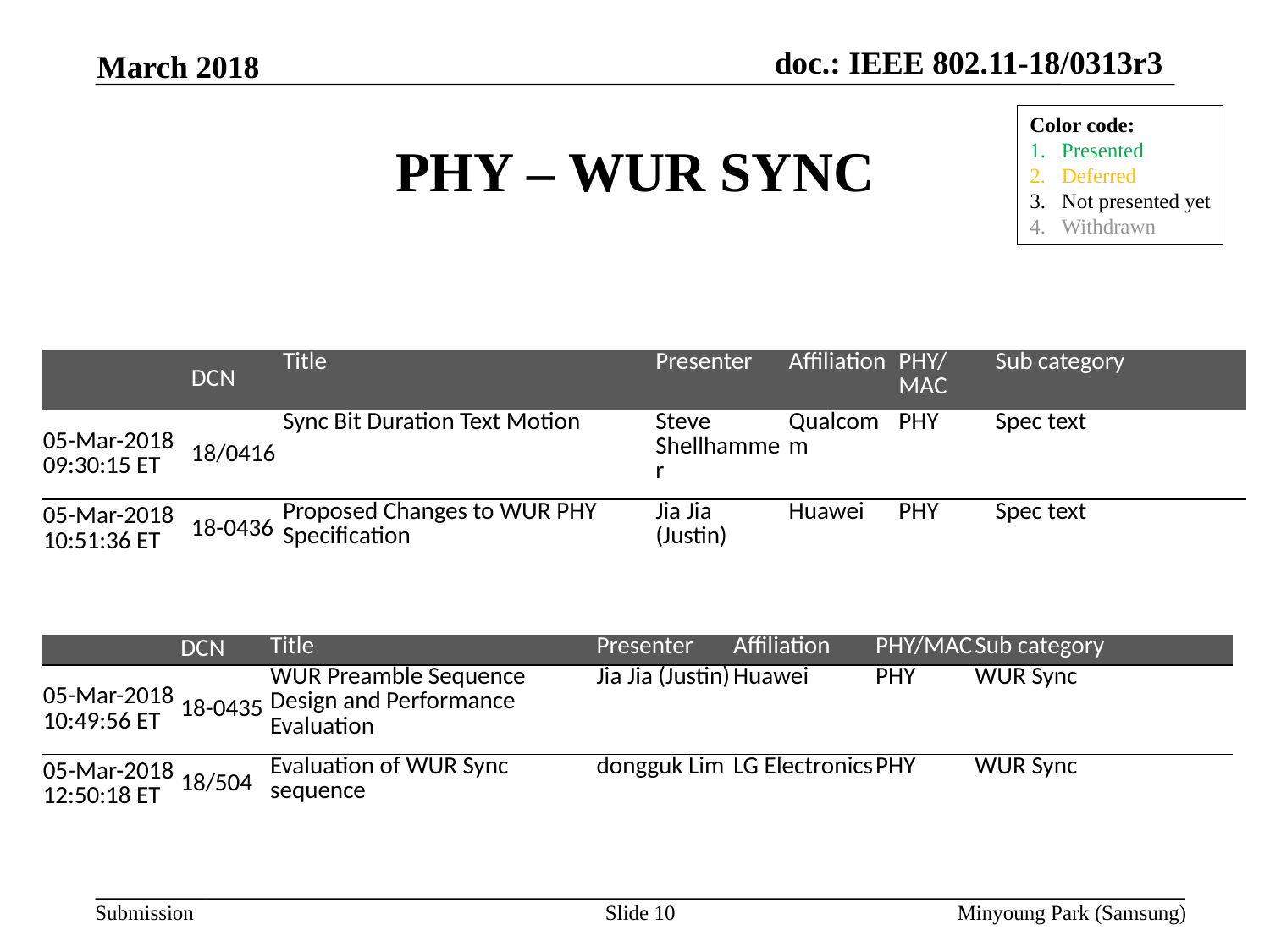

March 2018
# PHY – WUR SYNC
Color code:
Presented
Deferred
Not presented yet
Withdrawn
|  | DCN | Title | Presenter | Affiliation | PHY/MAC | Sub category |
| --- | --- | --- | --- | --- | --- | --- |
| 05-Mar-2018 09:30:15 ET | 18/0416 | Sync Bit Duration Text Motion | Steve Shellhammer | Qualcomm | PHY | Spec text |
| 05-Mar-2018 10:51:36 ET | 18-0436 | Proposed Changes to WUR PHY Specification | Jia Jia (Justin) | Huawei | PHY | Spec text |
|  | DCN | Title | Presenter | Affiliation | PHY/MAC | Sub category |
| --- | --- | --- | --- | --- | --- | --- |
| 05-Mar-2018 10:49:56 ET | 18-0435 | WUR Preamble Sequence Design and Performance Evaluation | Jia Jia (Justin) | Huawei | PHY | WUR Sync |
| 05-Mar-2018 12:50:18 ET | 18/504 | Evaluation of WUR Sync sequence | dongguk Lim | LG Electronics | PHY | WUR Sync |
Slide 10
Minyoung Park (Samsung)